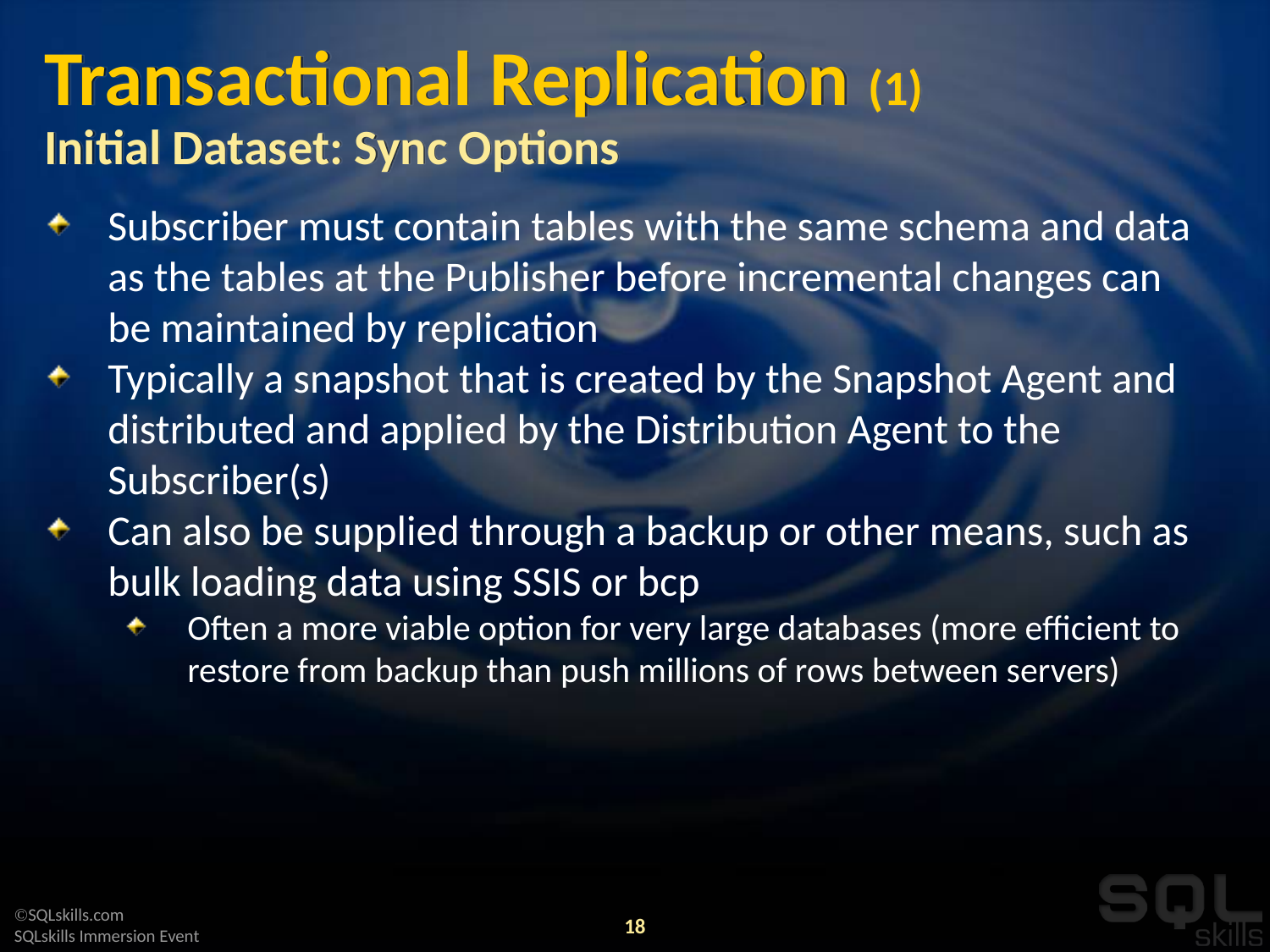

# Transactional Replication (1) Initial Dataset: Sync Options
Subscriber must contain tables with the same schema and data as the tables at the Publisher before incremental changes can be maintained by replication
Typically a snapshot that is created by the Snapshot Agent and distributed and applied by the Distribution Agent to the Subscriber(s)
Can also be supplied through a backup or other means, such as bulk loading data using SSIS or bcp
Often a more viable option for very large databases (more efficient to restore from backup than push millions of rows between servers)
18